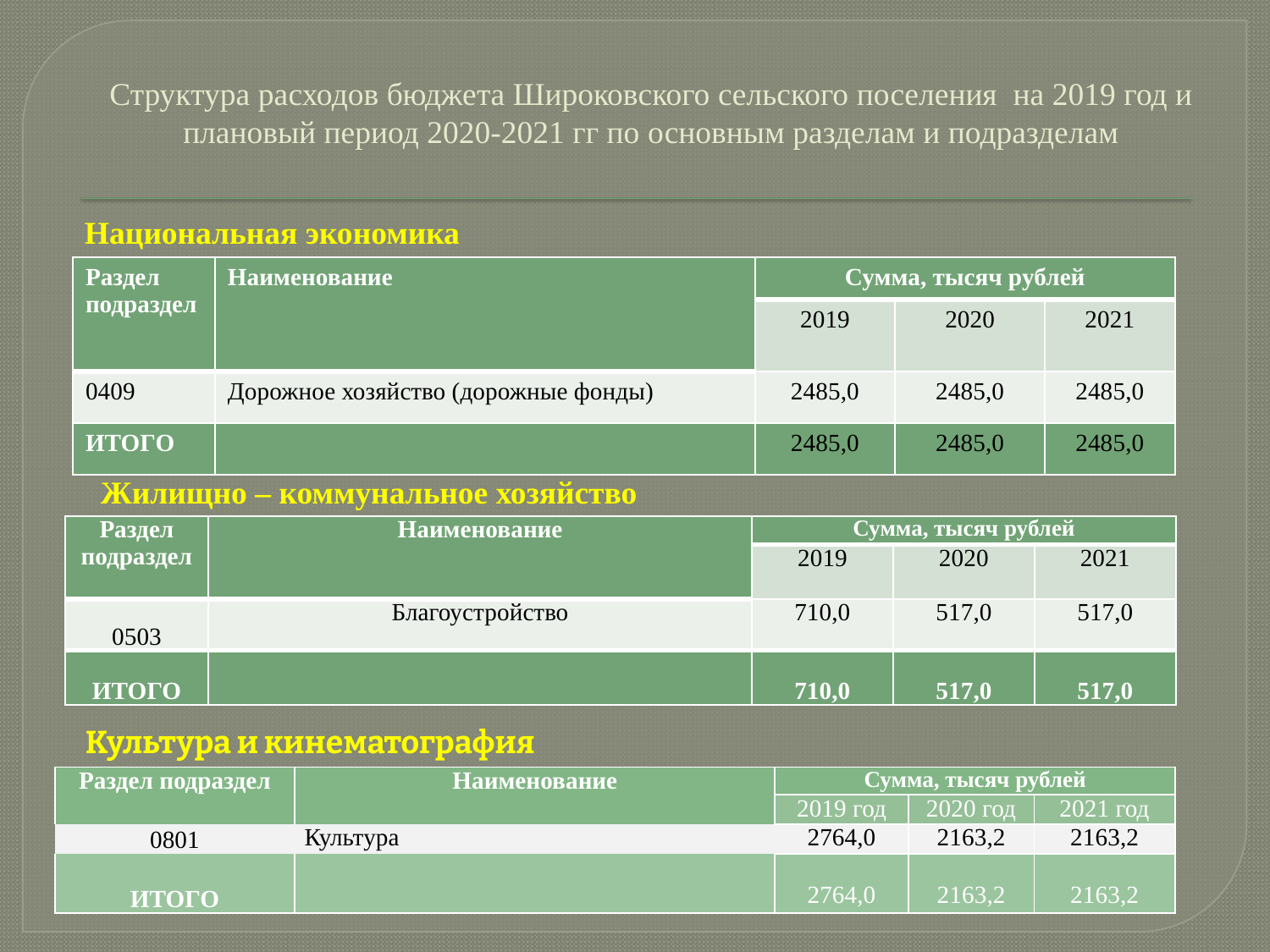

# Структура расходов бюджета Широковского сельского поселения  на 2019 год и плановый период 2020-2021 гг по основным разделам и подразделам
Национальная экономика
| Раздел подраздел | Наименование | Сумма, тысяч рублей |  |  |
| --- | --- | --- | --- | --- |
|  |  | 2019 | 2020 | 2021 |
| 0409 | Дорожное хозяйство (дорожные фонды) | 2485,0 | 2485,0 | 2485,0 |
| ИТОГО |  | 2485,0 | 2485,0 | 2485,0 |
Жилищно – коммунальное хозяйство
| Раздел подраздел | Наименование | Сумма, тысяч рублей |  |  |
| --- | --- | --- | --- | --- |
|  |  | 2019 | 2020 | 2021 |
| 0503 | Благоустройство | 710,0 | 517,0 | 517,0 |
| ИТОГО |  | 710,0 | 517,0 | 517,0 |
Культура и кинематография
| Раздел подраздел | Наименование | Сумма, тысяч рублей |  |  |
| --- | --- | --- | --- | --- |
|  |  | 2019 год | 2020 год | 2021 год |
| 0801 | Культура | 2764,0 | 2163,2 | 2163,2 |
| ИТОГО |  | 2764,0 | 2163,2 | 2163,2 |